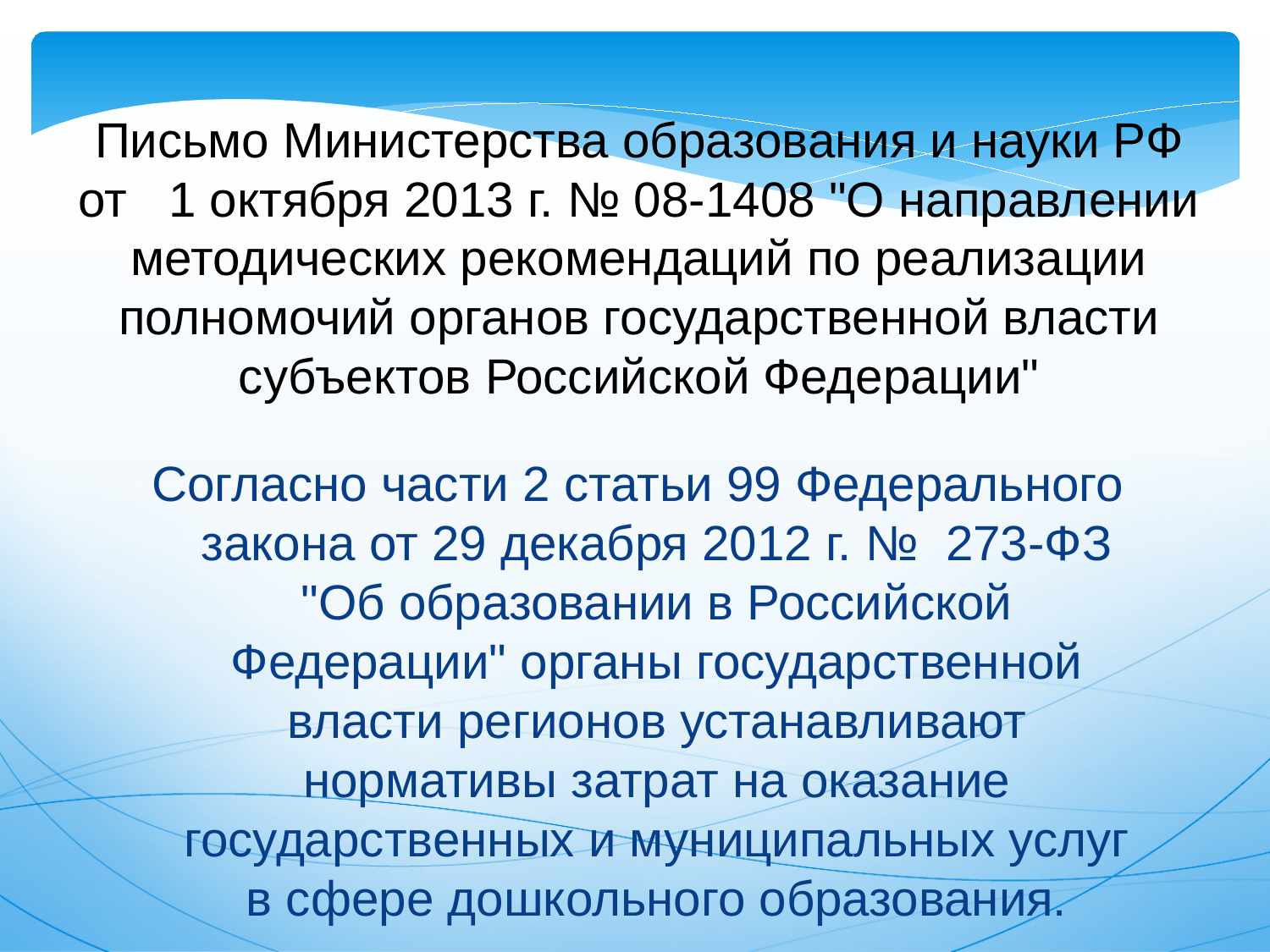

Письмо Министерства образования и науки РФ от   1 октября 2013 г. № 08-1408 "О направлении методических рекомендаций по реализации полномочий органов государственной власти субъектов Российской Федерации"
Согласно части 2 статьи 99 Федерального закона от 29 декабря 2012 г. №  273-ФЗ "Об образовании в Российской Федерации" органы государственной власти регионов устанавливают нормативы затрат на оказание государственных и муниципальных услуг в сфере дошкольного образования.